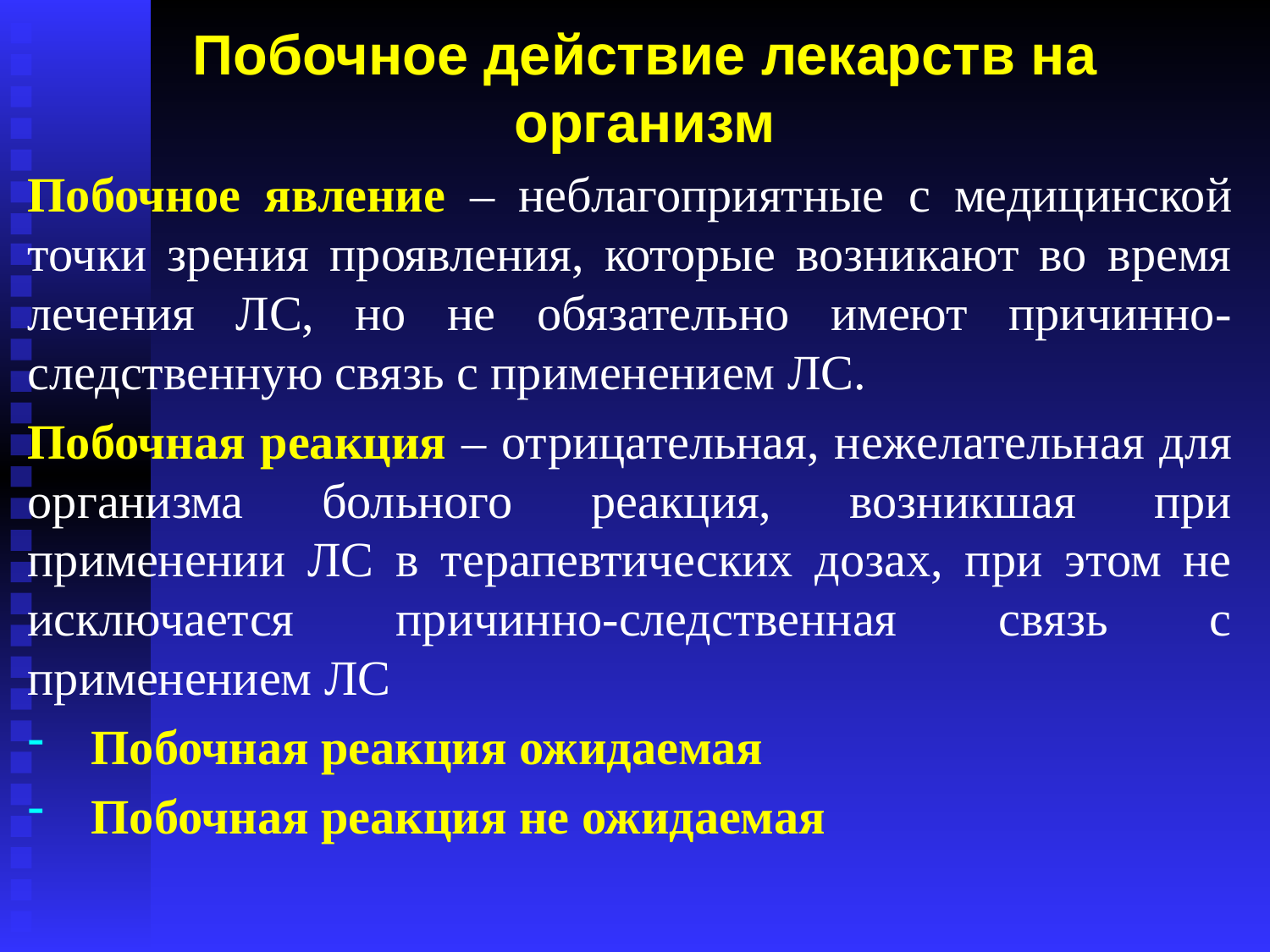

# Побочное действие лекарств на организм
Побочное явление – неблагоприятные с медицинской точки зрения проявления, которые возникают во время лечения ЛС, но не обязательно имеют причинно-следственную связь с применением ЛС.
Побочная реакция – отрицательная, нежелательная для организма больного реакция, возникшая при применении ЛС в терапевтических дозах, при этом не исключается причинно-следственная связь с применением ЛС
Побочная реакция ожидаемая
Побочная реакция не ожидаемая